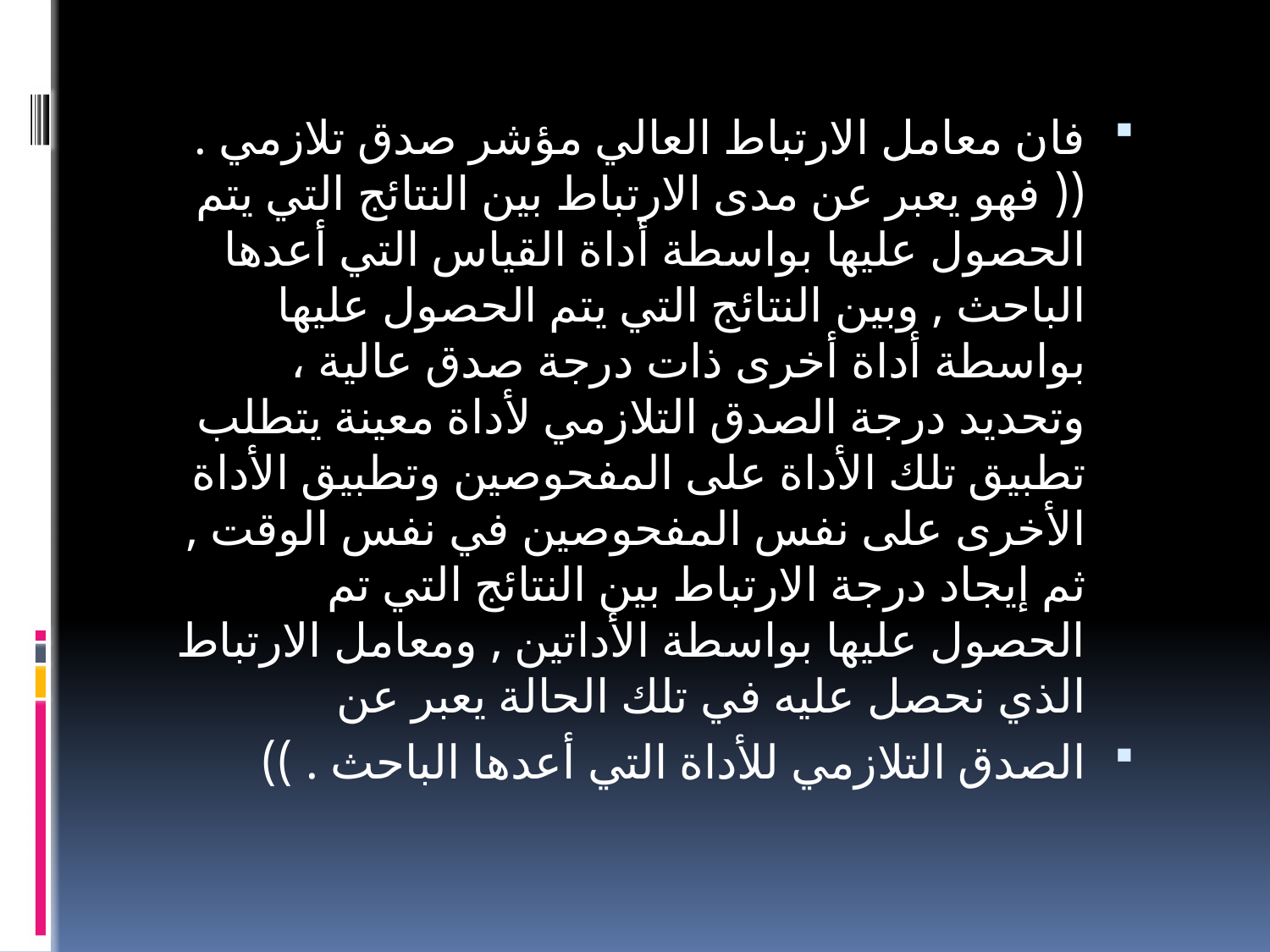

فان معامل الارتباط العالي مؤشر صدق تلازمي . (( فهو يعبر عن مدى الارتباط بين النتائج التي يتم الحصول عليها بواسطة أداة القياس التي أعدها الباحث , وبين النتائج التي يتم الحصول عليها بواسطة أداة أخرى ذات درجة صدق عالية ، وتحديد درجة الصدق التلازمي لأداة معينة يتطلب تطبيق تلك الأداة على المفحوصين وتطبيق الأداة الأخرى على نفس المفحوصين في نفس الوقت , ثم إيجاد درجة الارتباط بين النتائج التي تم الحصول عليها بواسطة الأداتين , ومعامل الارتباط الذي نحصل عليه في تلك الحالة يعبر عن
الصدق التلازمي للأداة التي أعدها الباحث . ))